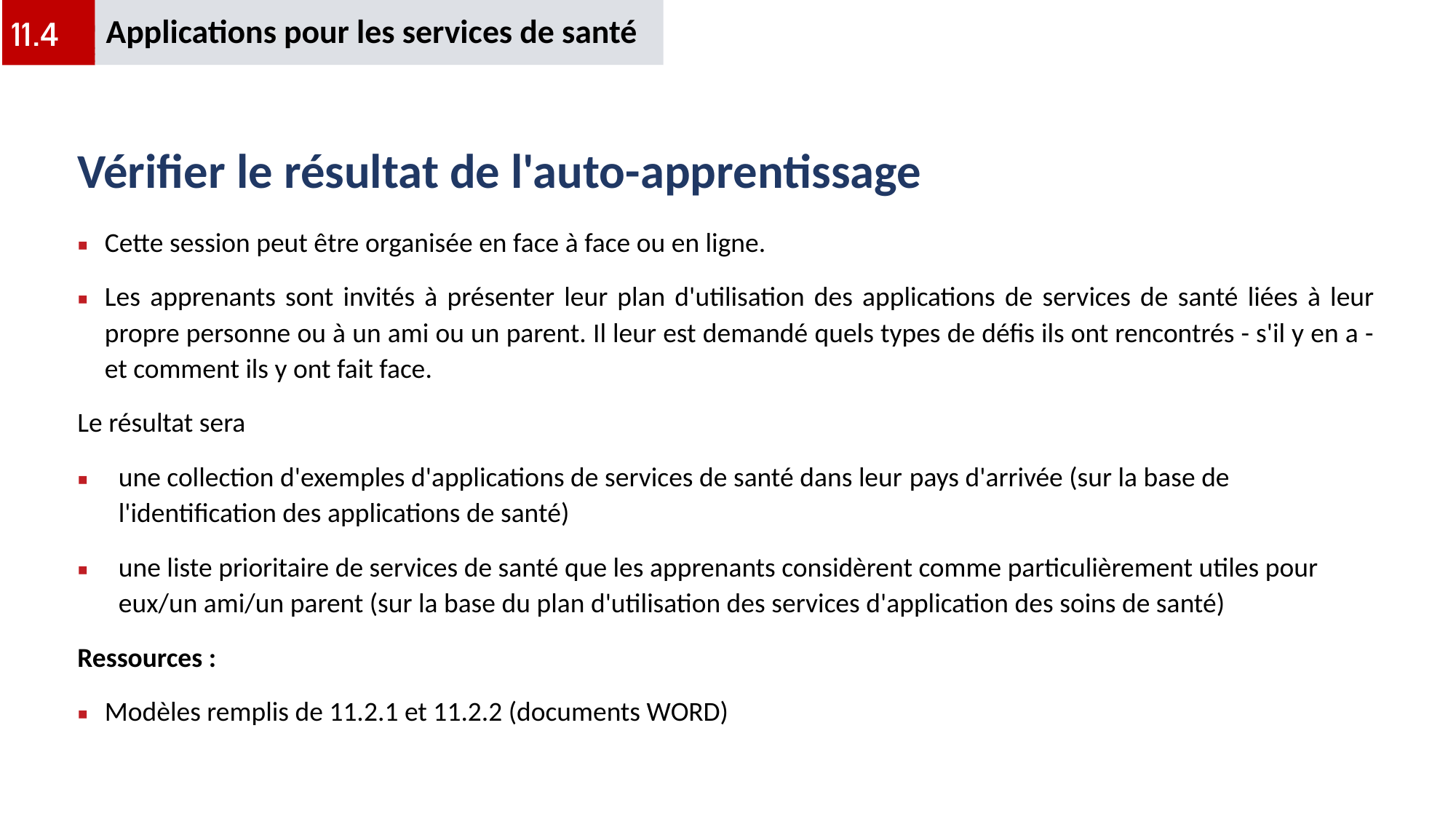

Applications pour les services de santé
11.4
1
# Vérifier le résultat de l'auto-apprentissage
Cette session peut être organisée en face à face ou en ligne.
Les apprenants sont invités à présenter leur plan d'utilisation des applications de services de santé liées à leur propre personne ou à un ami ou un parent. Il leur est demandé quels types de défis ils ont rencontrés - s'il y en a - et comment ils y ont fait face.
Le résultat sera
une collection d'exemples d'applications de services de santé dans leur pays d'arrivée (sur la base de l'identification des applications de santé)
une liste prioritaire de services de santé que les apprenants considèrent comme particulièrement utiles pour eux/un ami/un parent (sur la base du plan d'utilisation des services d'application des soins de santé)
Ressources :
Modèles remplis de 11.2.1 et 11.2.2 (documents WORD)